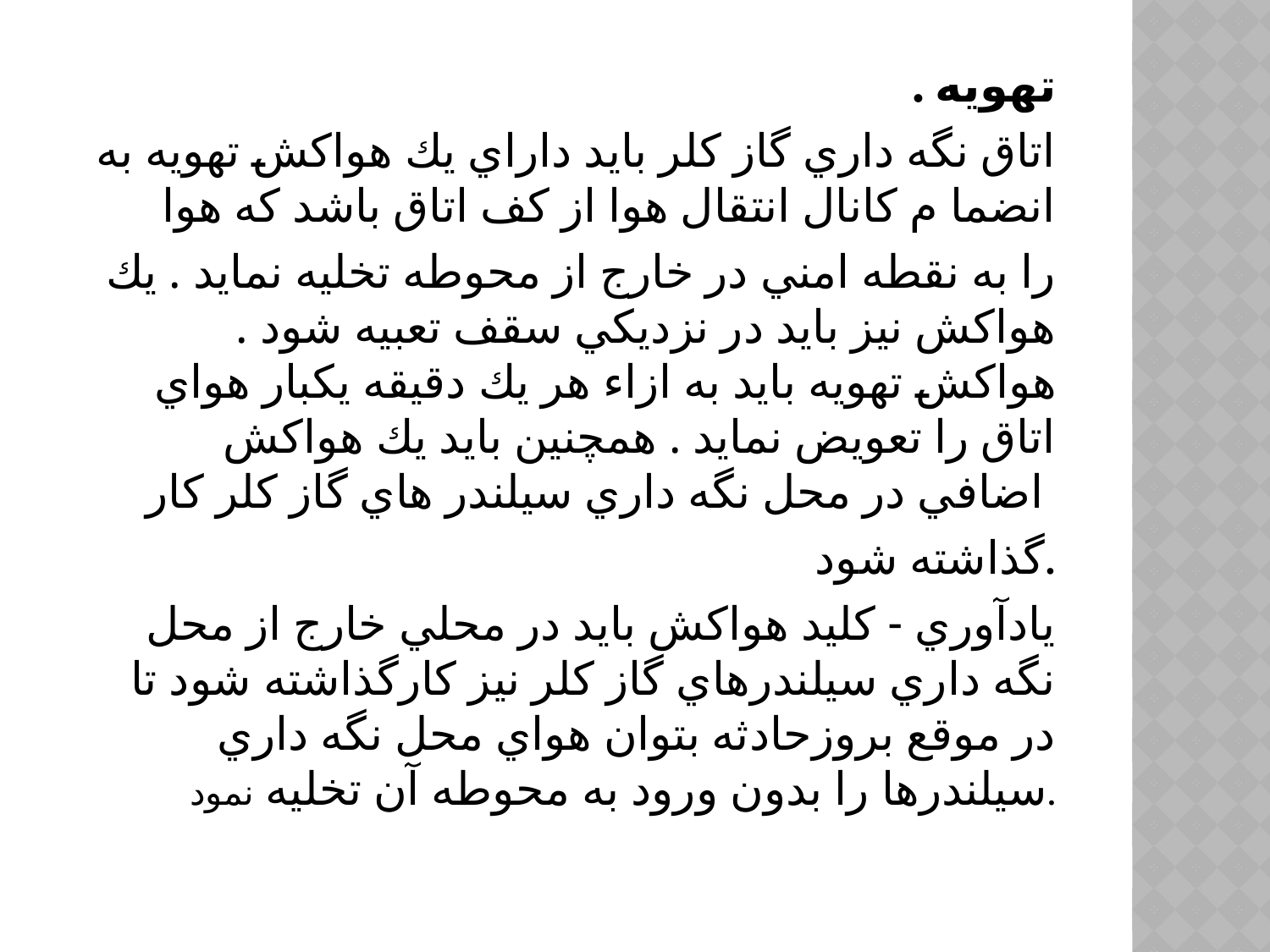

. تهويه
اتاق نگه داري گاز كلر بايد داراي يك هواكش تهويه به انضما م كانال انتقال هوا از كف اتاق باشد كه هوا
را به نقطه امني در خارج از محوطه تخليه نمايد . يك هواكش نيز بايد در نزديكي سقف تعبيه شود . هواكش تهويه بايد به ازاء هر يك دقيقه يكبار هواي اتاق را تعويض نمايد . همچنين بايد يك هواكش اضافي در محل نگه داري سيلندر هاي گاز كلر كار
گذاشته شود.
يادآوري - كليد هواكش بايد در محلي خارج از محل نگه داري سيلندرهاي گاز كلر نيز كارگذاشته شود تا در موقع بروزحادثه بتوان هواي محل نگه داري سيلندرها را بدون ورود به محوطه آن تخليه نمود.